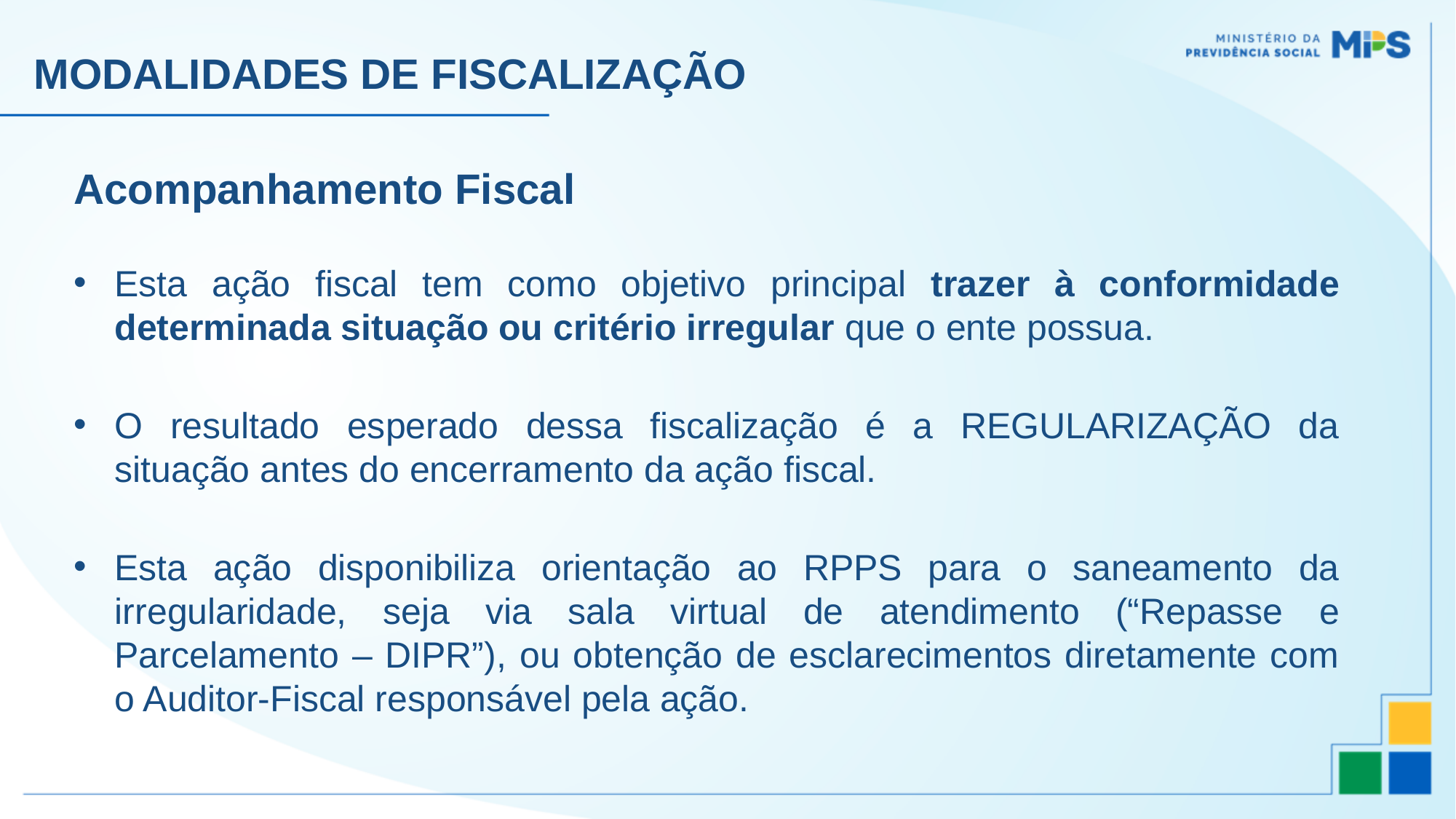

MODALIDADES DE FISCALIZAÇÃO

Acompanhamento Fiscal

Esta ação fiscal tem como objetivo principal trazer à conformidade determinada situação ou critério irregular que o ente possua.

O resultado esperado dessa fiscalização é a REGULARIZAÇÃO da situação antes do encerramento da ação fiscal.

Esta ação disponibiliza orientação ao RPPS para o saneamento da irregularidade, seja via sala virtual de atendimento (“Repasse e Parcelamento – DIPR”), ou obtenção de esclarecimentos diretamente com o Auditor-Fiscal responsável pela ação.